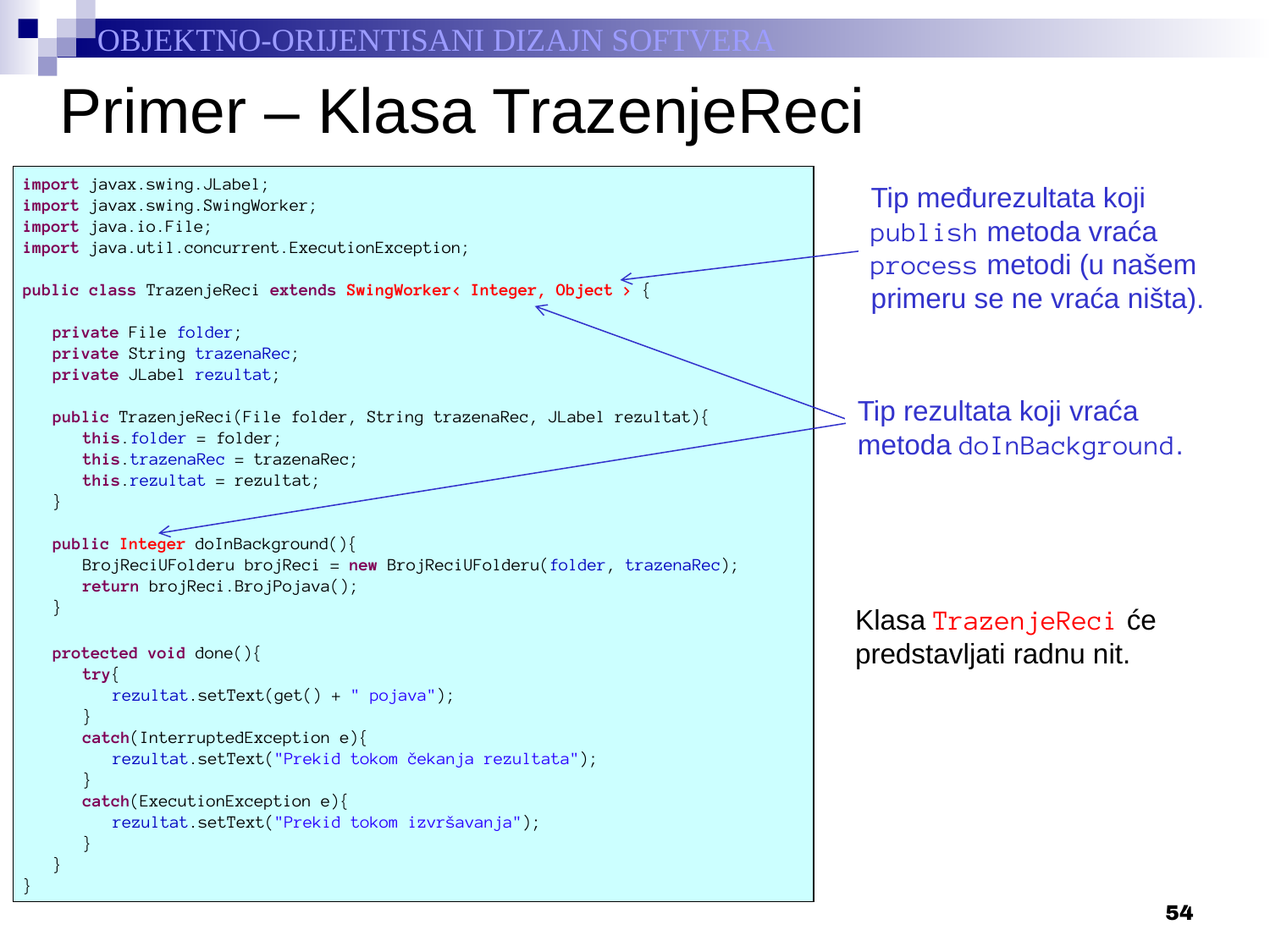

# Primer – Klasa TrazenjeReci
import javax.swing.JLabel;
import javax.swing.SwingWorker;
import java.io.File;
import java.util.concurrent.ExecutionException;

public class TrazenjeReci extends SwingWorker< Integer, Object > {

	private File folder;
	private String trazenaRec;
	private JLabel rezultat;

	public TrazenjeReci(File folder, String trazenaRec, JLabel rezultat){
		this.folder = folder;
		this.trazenaRec = trazenaRec;
		this.rezultat = rezultat;
	}

	public Integer doInBackground(){
		BrojReciUFolderu brojReci = new BrojReciUFolderu(folder, trazenaRec);
		return brojReci.BrojPojava();
	}

	protected void done(){
		try{
			rezultat.setText(get() + " pojava");
		}
		catch(InterruptedException e){
			rezultat.setText("Prekid tokom čekanja rezultata");
		}
		catch(ExecutionException e){
			rezultat.setText("Prekid tokom izvršavanja");
		}
	}
}
Tip međurezultata koji publish metoda vraća process metodi (u našem primeru se ne vraća ništa).
Tip rezultata koji vraća metoda doInBackground.
Klasa TrazenjeReci će predstavljati radnu nit.
54